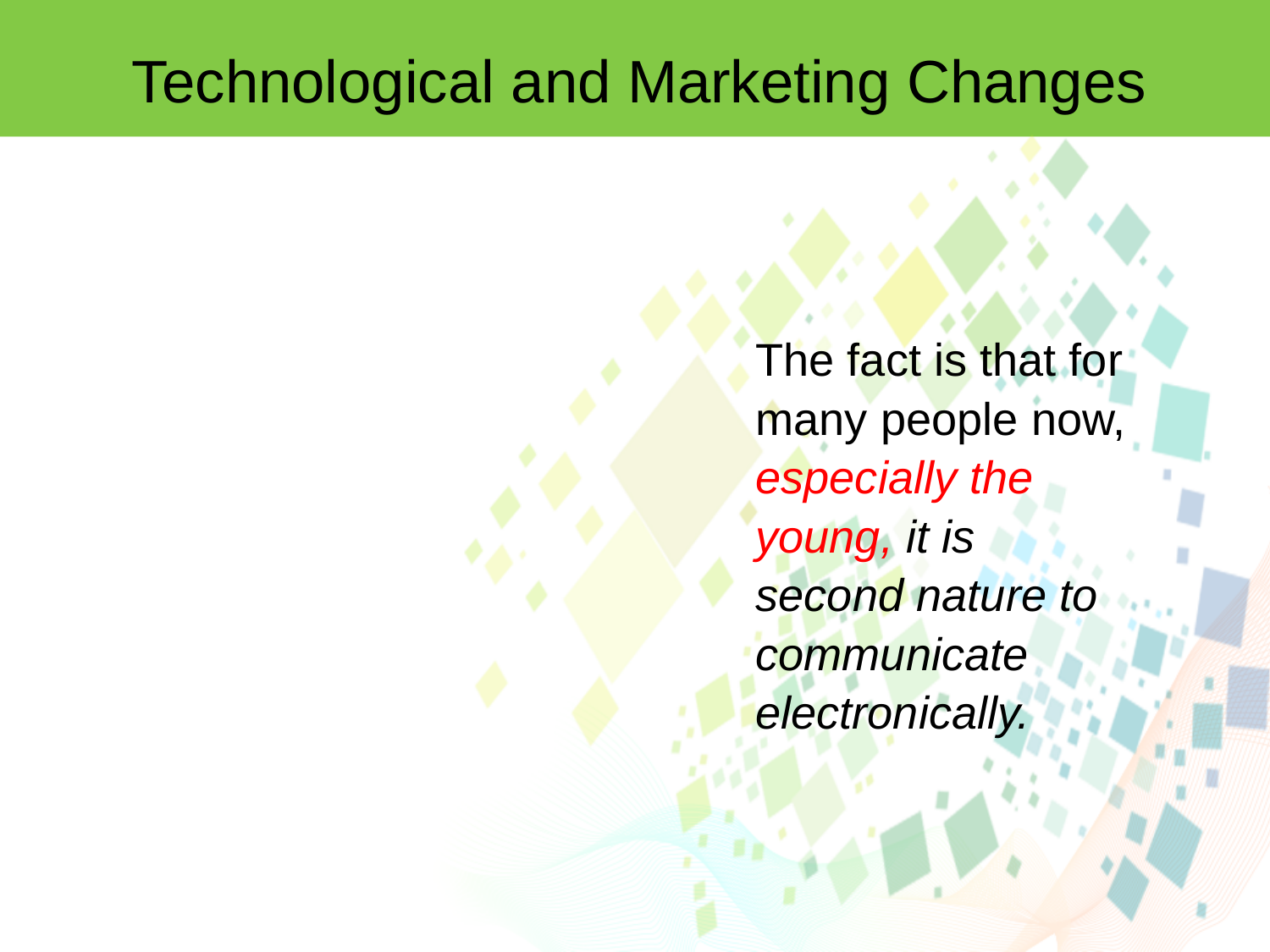

Technological and Marketing Changes
The fact is that for many people now, especially the young, it is second nature to communicate electronically.